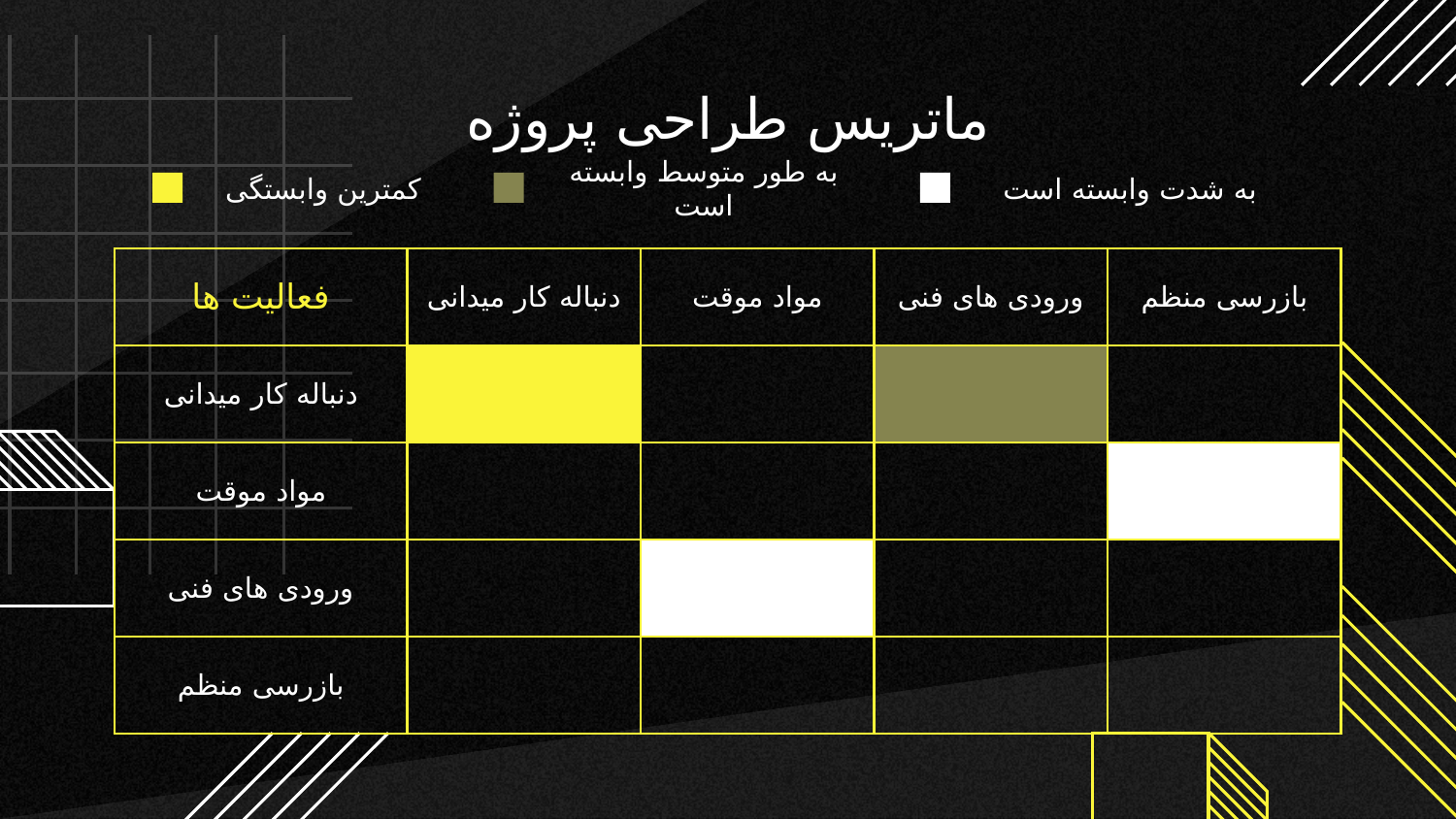

# ماتریس طراحی پروژه
کمترین وابستگی
به طور متوسط ​​وابسته است
به شدت وابسته است

| فعالیت ها | دنباله کار میدانی | مواد موقت | ورودی های فنی | بازرسی منظم |
| --- | --- | --- | --- | --- |
| دنباله کار میدانی |  |  |  |  |
| مواد موقت |  |  |  |  |
| ورودی های فنی |  |  |  |  |
| بازرسی منظم |  |  |  |  |